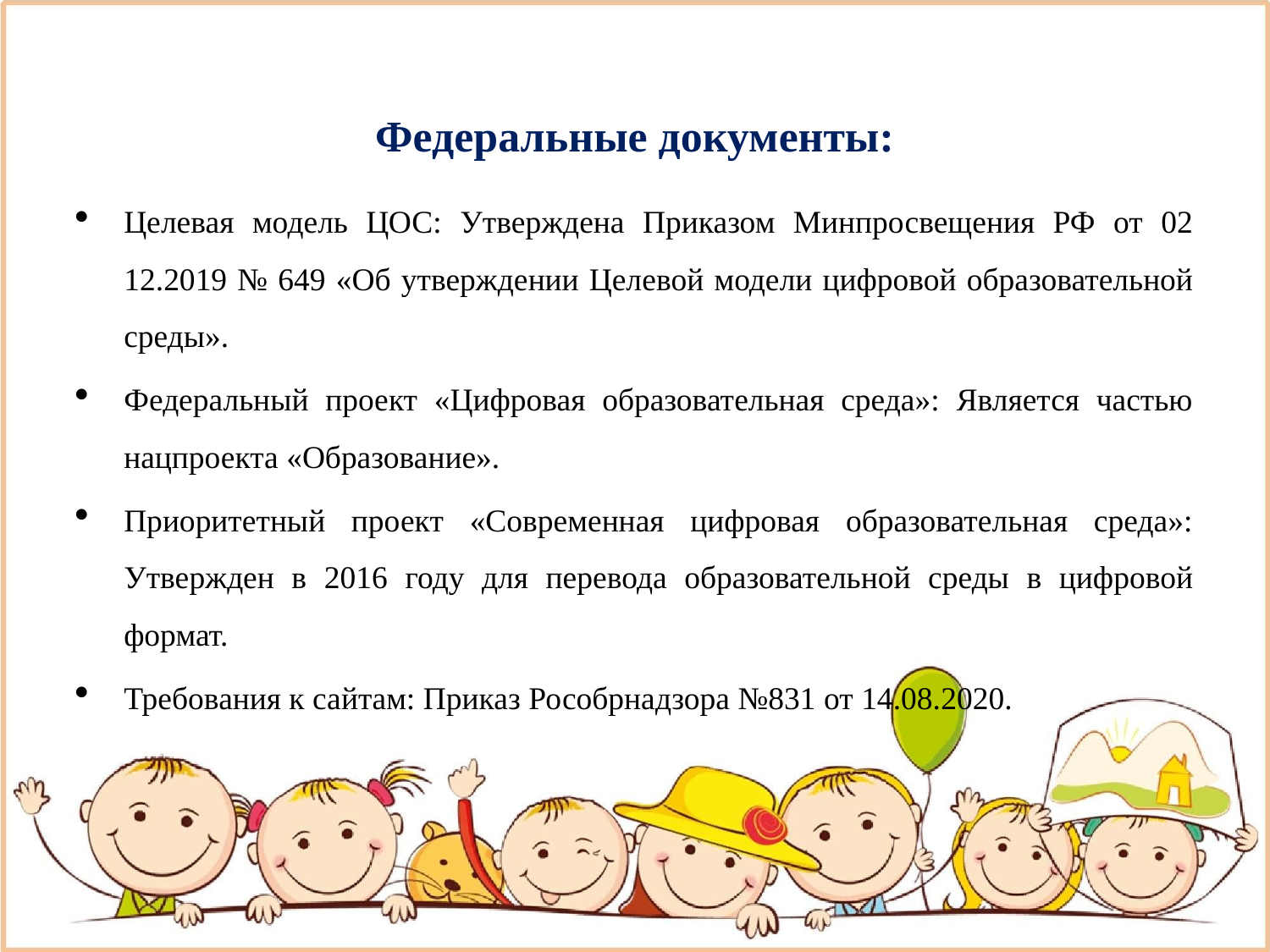

# Федеральные документы:
Целевая модель ЦОС: Утверждена Приказом Минпросвещения РФ от 02 12.2019 № 649 «Об утверждении Целевой модели цифровой образовательной среды».
Федеральный проект «Цифровая образовательная среда»: Является частью нацпроекта «Образование».
Приоритетный проект «Современная цифровая образовательная среда»: Утвержден в 2016 году для перевода образовательной среды в цифровой формат.
Требования к сайтам: Приказ Рособрнадзора №831 от 14.08.2020.